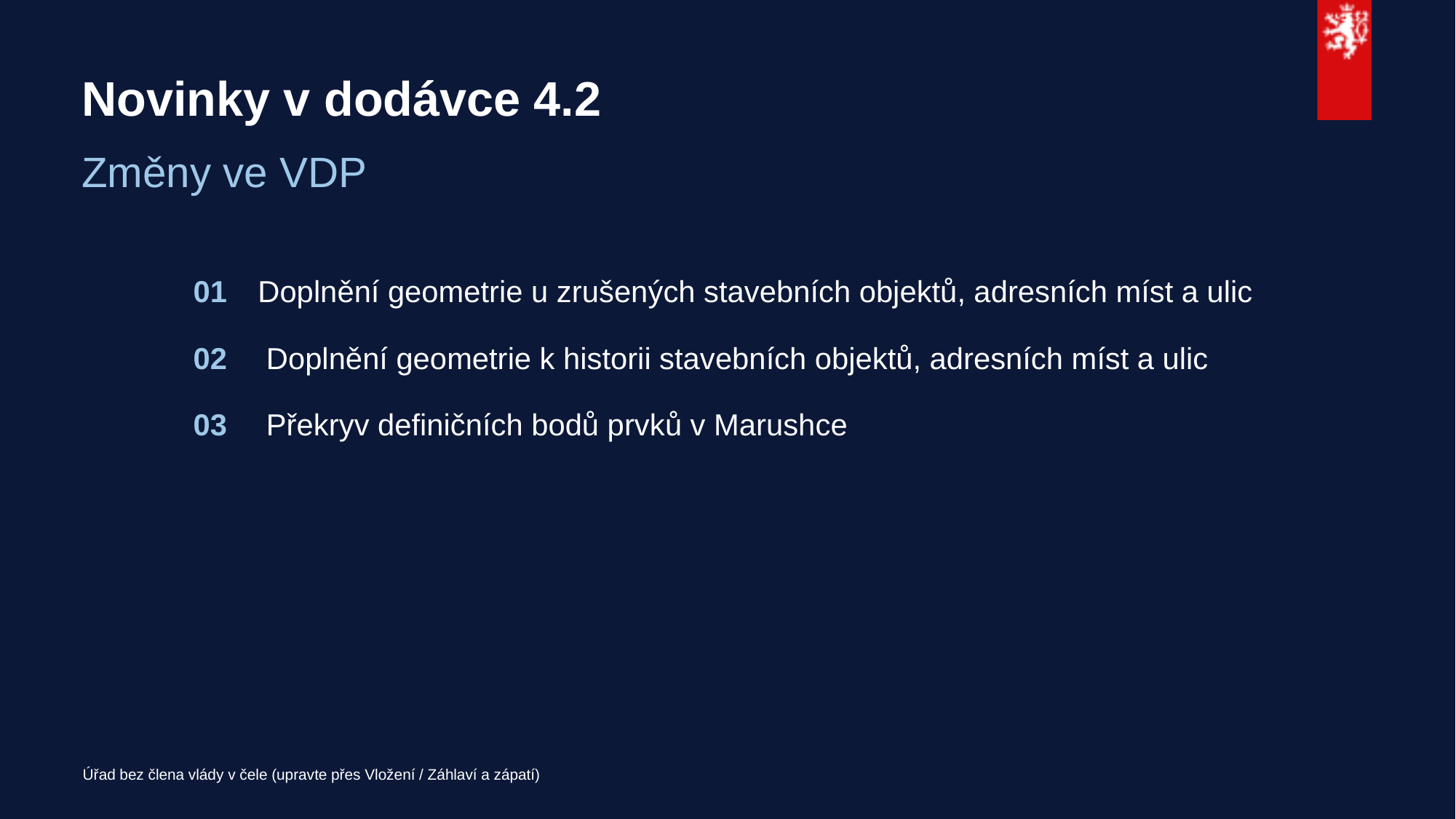

# Novinky v dodávce 4.2
Změny ve VDP
01	Doplnění geometrie u zrušených stavebních objektů, adresních míst a ulic
02	 Doplnění geometrie k historii stavebních objektů, adresních míst a ulic
03	 Překryv definičních bodů prvků v Marushce
Úřad bez člena vlády v čele (upravte přes Vložení / Záhlaví a zápatí)